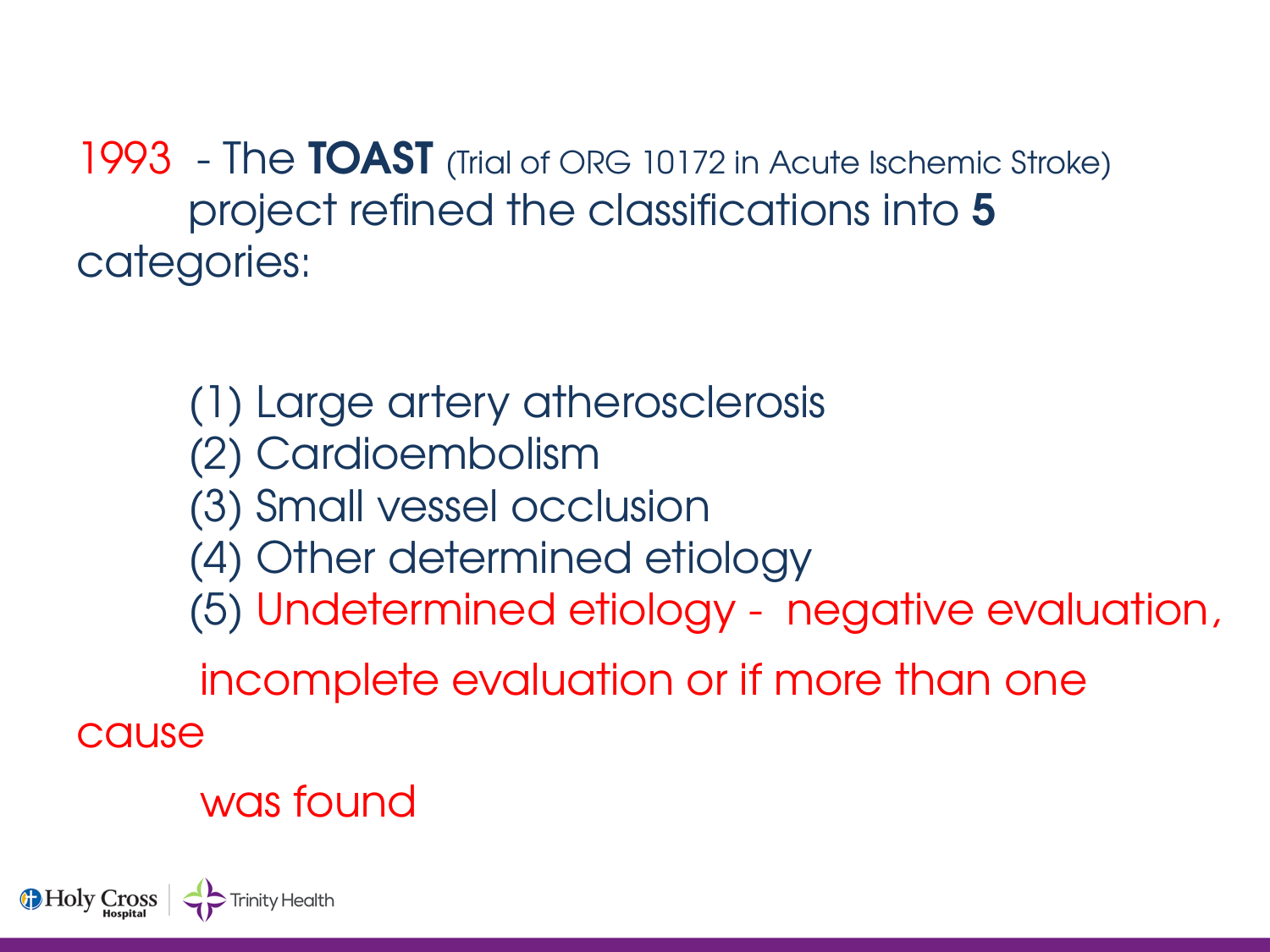

1993  - The TOAST (Trial of ORG 10172 in Acute Ischemic Stroke) 	   	project refined the classifications into 5 categories:

	(1) Large artery atherosclerosis
	(2) Cardioembolism
	(3) Small vessel occlusion
	(4) Other determined etiology
	(5) Undetermined etiology -  negative evaluation,
	 incomplete evaluation or if more than one cause
	 was found